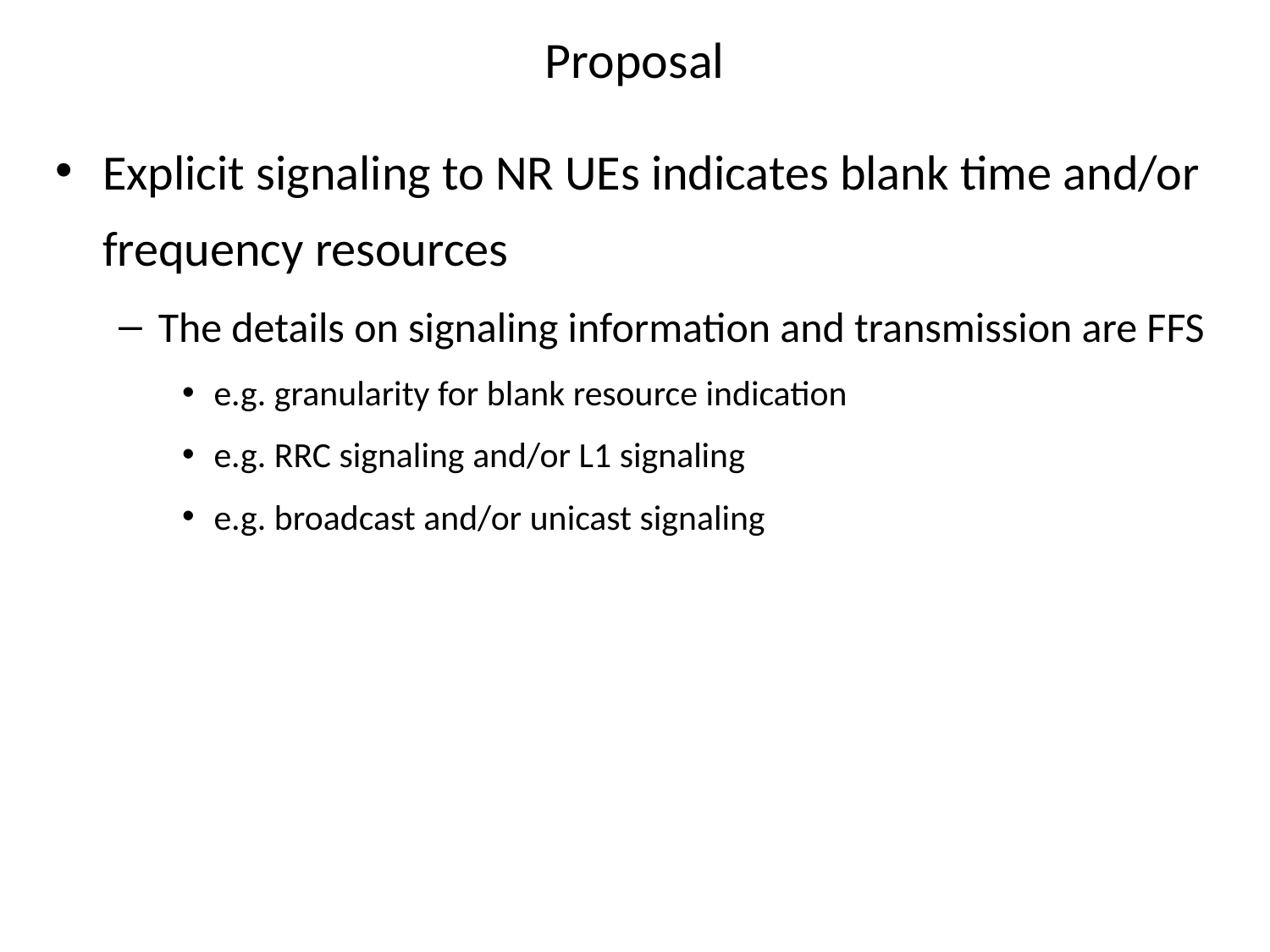

# Proposal
Explicit signaling to NR UEs indicates blank time and/or frequency resources
The details on signaling information and transmission are FFS
e.g. granularity for blank resource indication
e.g. RRC signaling and/or L1 signaling
e.g. broadcast and/or unicast signaling